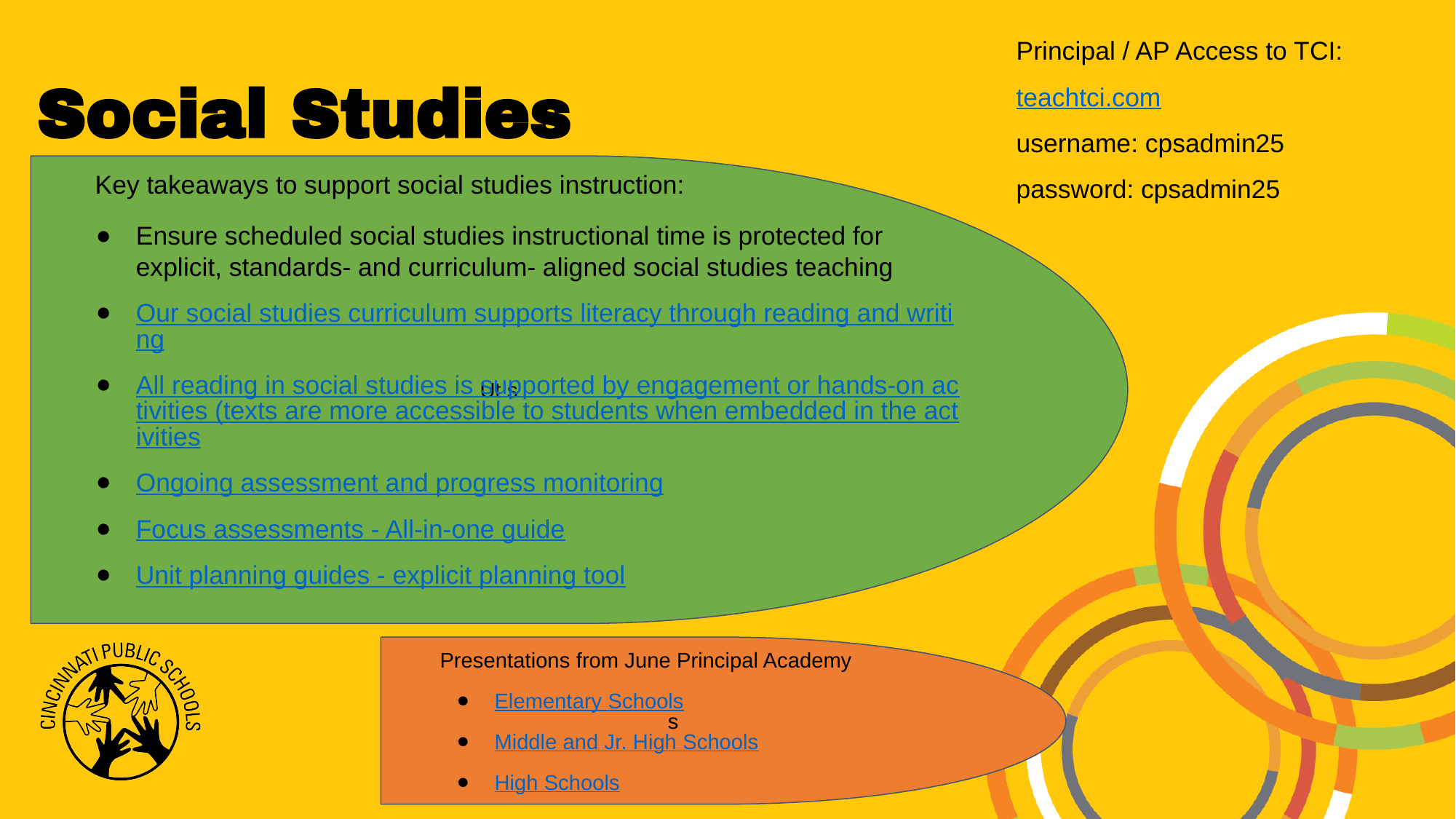

# Social Studies
Principal / AP Access to TCI:
teachtci.com
username: cpsadmin25
password: cpsadmin25
Ut s
Key takeaways to support social studies instruction:
Ensure scheduled social studies instructional time is protected for explicit, standards- and curriculum- aligned social studies teaching
Our social studies curriculum supports literacy through reading and writing
All reading in social studies is supported by engagement or hands-on activities (texts are more accessible to students when embedded in the activities
Ongoing assessment and progress monitoring
Focus assessments - All-in-one guide
Unit planning guides - explicit planning tool

Presentations from June Principal Academy
Elementary Schools
Middle and Jr. High Schools
High Schools
s